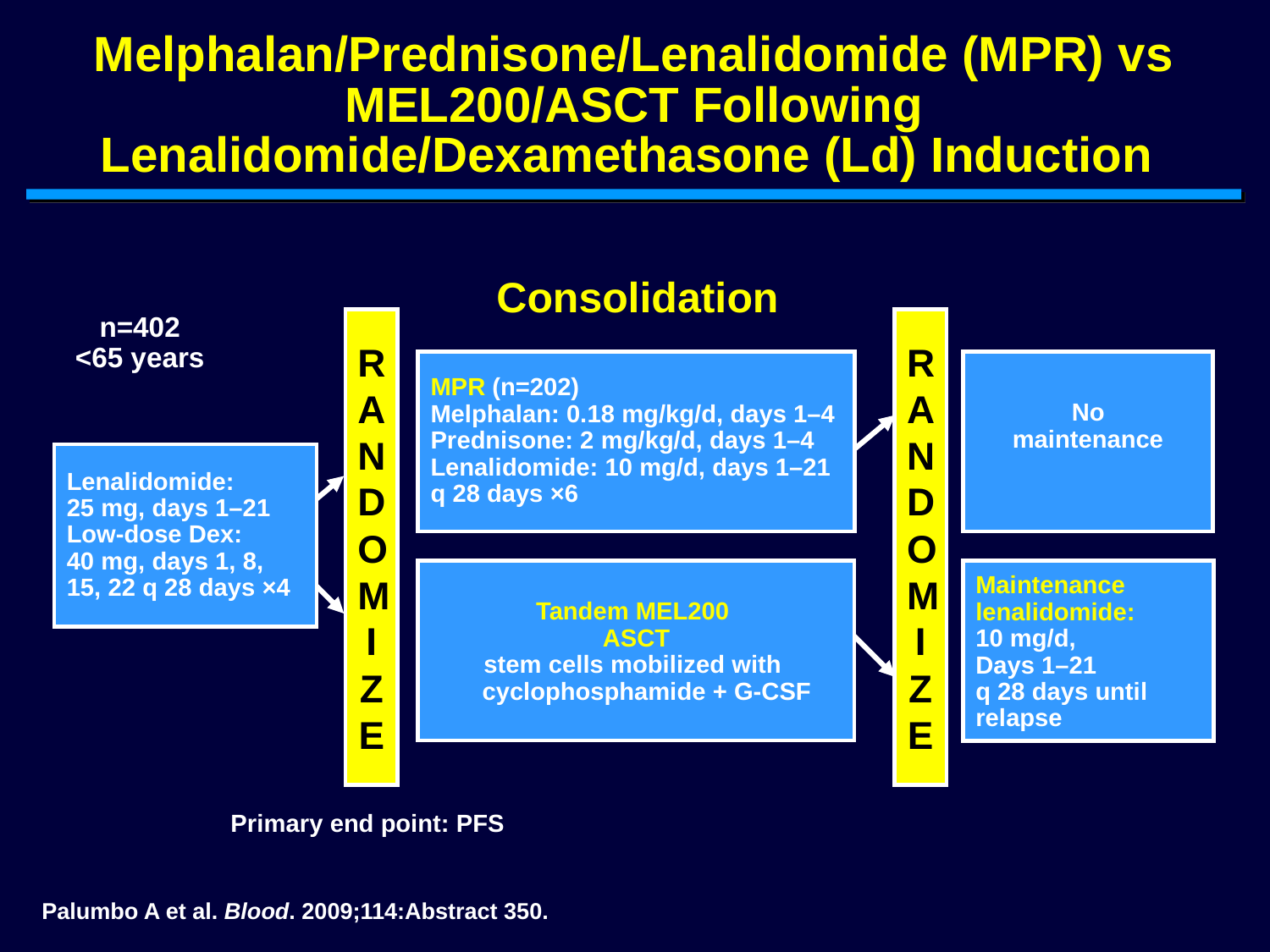

# Melphalan/Prednisone/Lenalidomide (MPR) vs MEL200/ASCT Following Lenalidomide/Dexamethasone (Ld) Induction
Consolidation
n=402
 <65 years
RANDOMI
Z
E
RANDOMI
Z
E

MPR (n=202)
Melphalan: 0.18 mg/kg/d, days 1–4
Prednisone: 2 mg/kg/d, days 1–4 Lenalidomide: 10 mg/d, days 1–21
q 28 days ×6

No
maintenance

Lenalidomide:
25 mg, days 1–21
Low-dose Dex:
40 mg, days 1, 8,
15, 22 q 28 days ×4

Tandem MEL200
ASCT
stem cells mobilized with
   cyclophosphamide + G-CSF

Maintenance
lenalidomide:
10 mg/d,
Days 1–21
q 28 days until relapse

Primary end point: PFS
Palumbo A et al. Blood. 2009;114:Abstract 350.